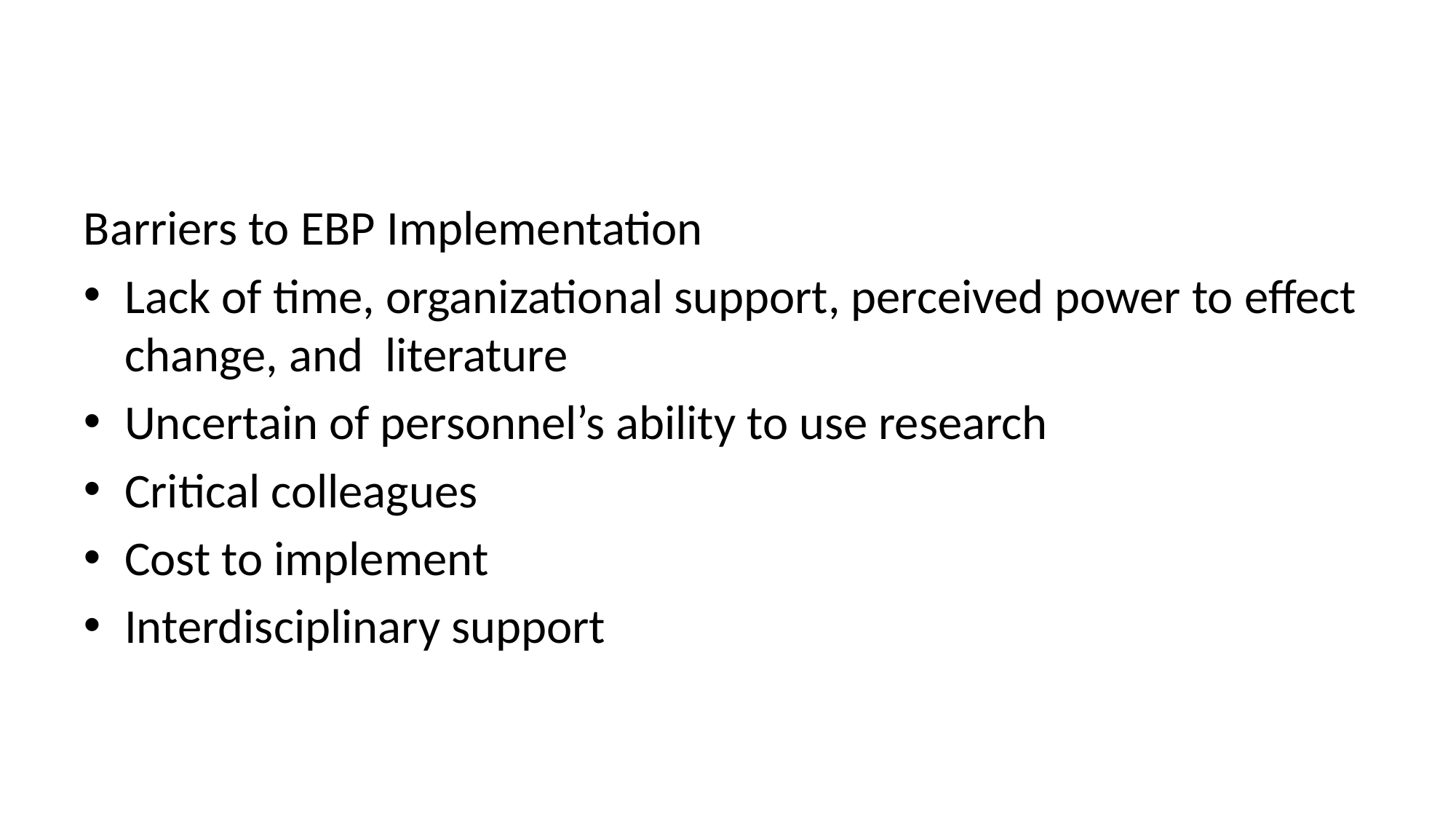

#
Barriers to EBP Implementation
Lack of time, organizational support, perceived power to effect change, and  literature
Uncertain of personnel’s ability to use research
Critical colleagues
Cost to implement
Interdisciplinary support